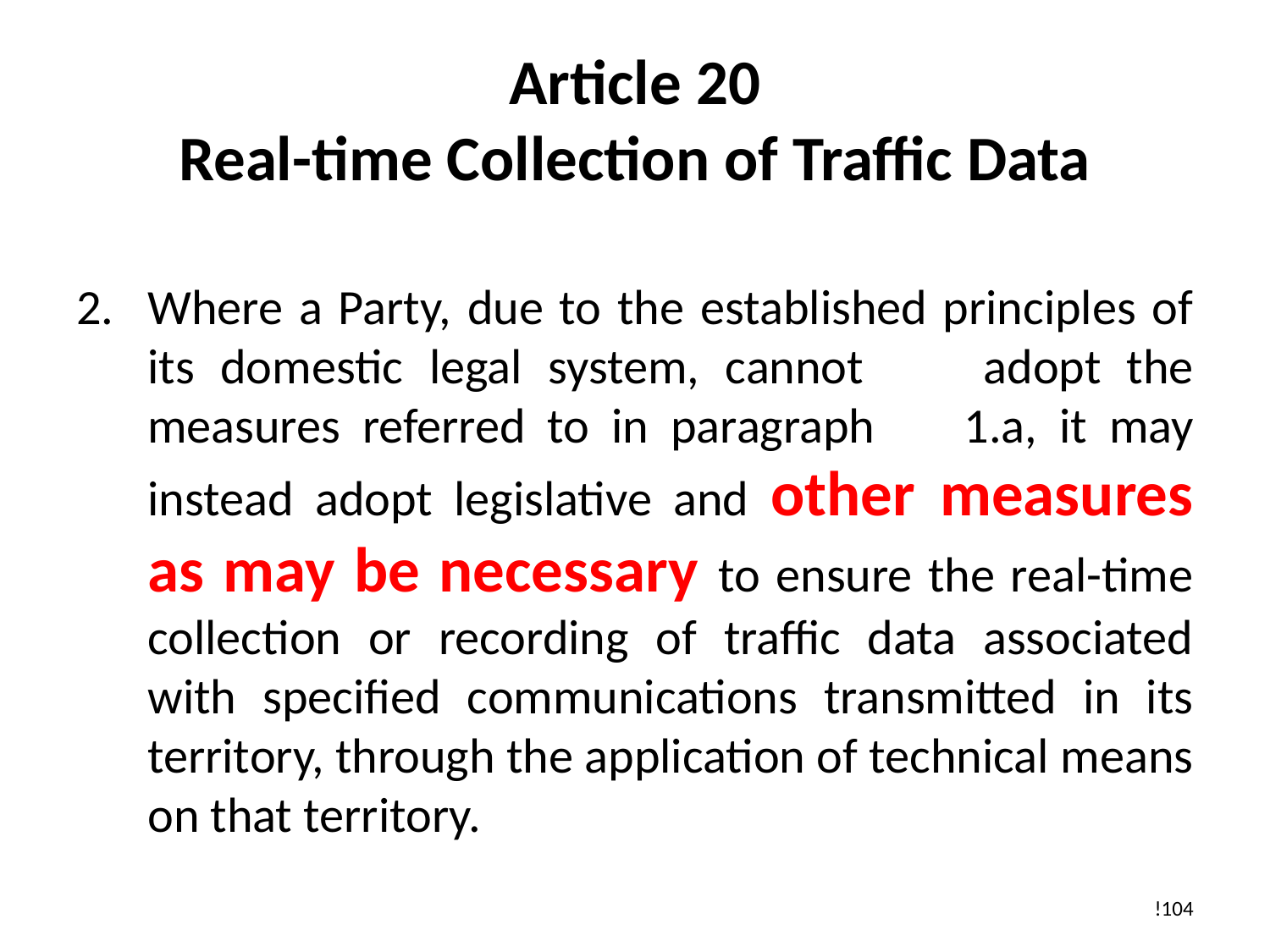

# Article 20 Real-time Collection of Traffic Data
Where a Party, due to the established principles of its domestic legal system, cannot 	adopt the measures referred to in paragraph 	1.a, it may instead adopt legislative and other measures as may be necessary to ensure the real-time collection or recording of traffic data associated with specified communications transmitted in its territory, through the application of technical means on that territory.
!104